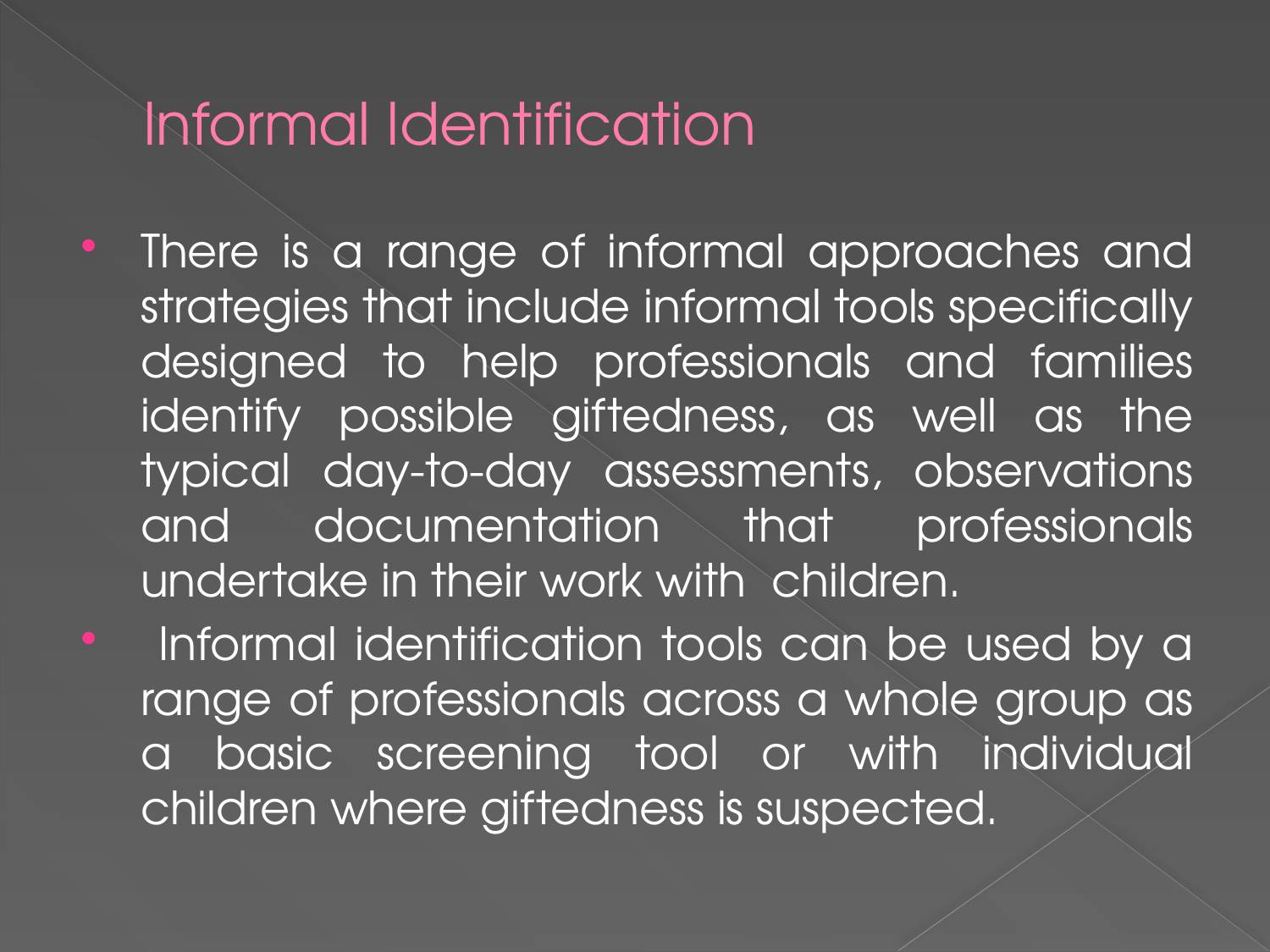

# Informal Identification
There is a range of informal approaches and strategies that include informal tools specifically designed to help professionals and families identify possible giftedness, as well as the typical day-to-day assessments, observations and documentation that professionals undertake in their work with  children.
 Informal identification tools can be used by a range of professionals across a whole group as a basic screening tool or with individual children where giftedness is suspected.